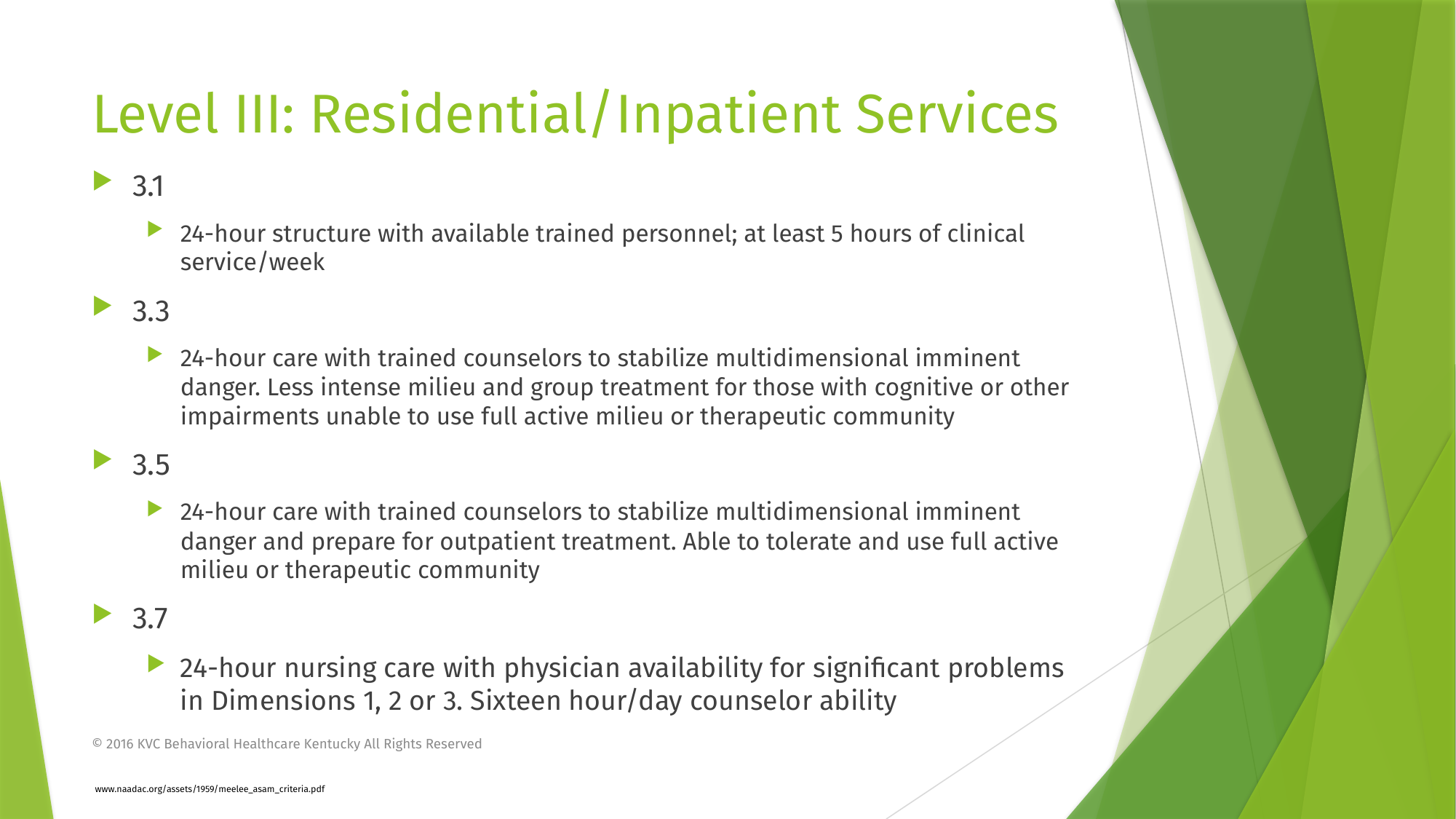

# Level III: Residential/Inpatient Services
3.1
24-hour structure with available trained personnel; at least 5 hours of clinical service/week
3.3
24-hour care with trained counselors to stabilize multidimensional imminent danger. Less intense milieu and group treatment for those with cognitive or other impairments unable to use full active milieu or therapeutic community
3.5
24-hour care with trained counselors to stabilize multidimensional imminent danger and prepare for outpatient treatment. Able to tolerate and use full active milieu or therapeutic community
3.7
24-hour nursing care with physician availability for significant problems in Dimensions 1, 2 or 3. Sixteen hour/day counselor ability
© 2016 KVC Behavioral Healthcare Kentucky All Rights Reserved
www.naadac.org/assets/1959/meelee_asam_criteria.pdf